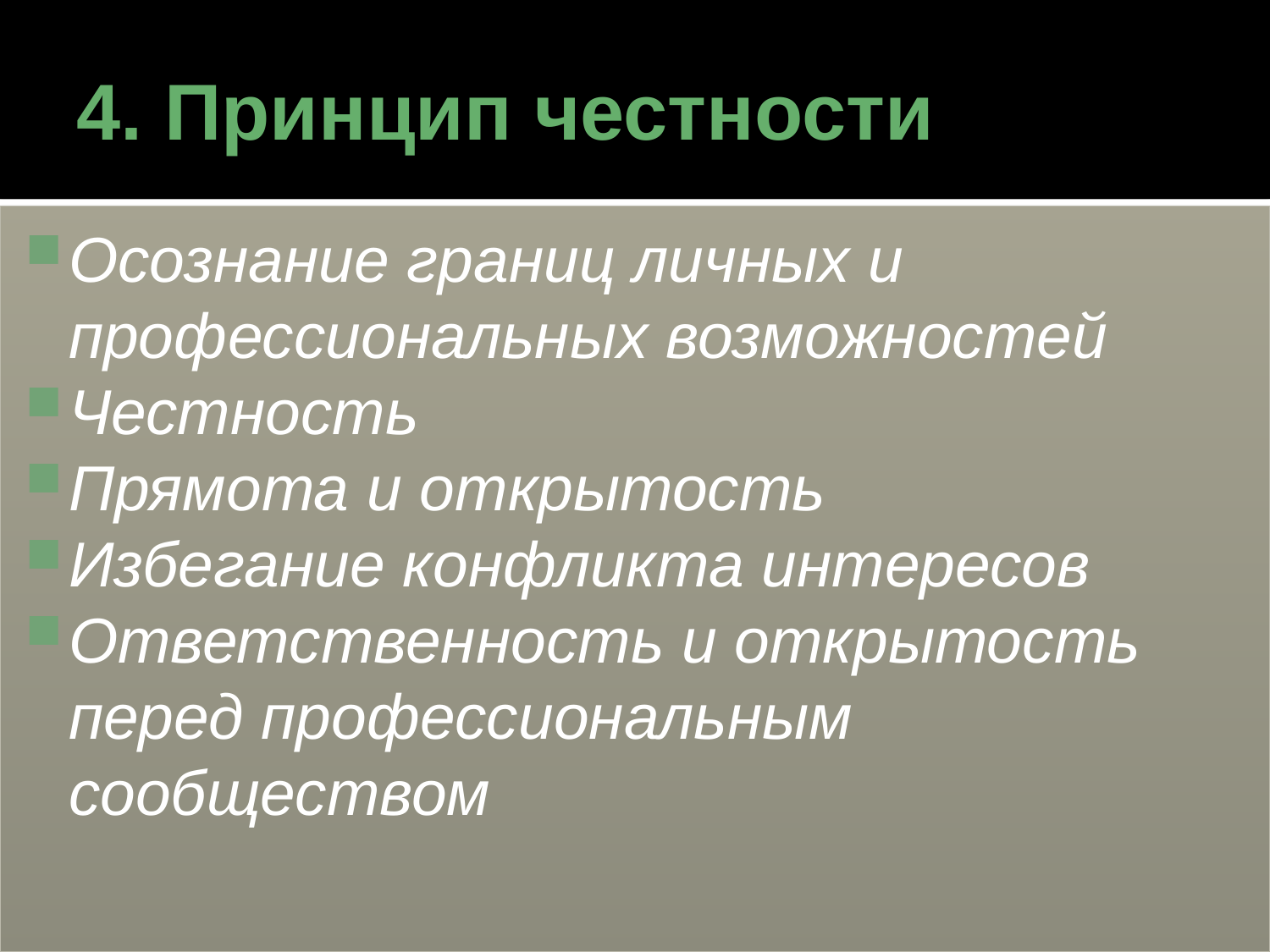

# 4. Принцип честности
Осознание границ личных и профессиональных возможностей
Честность
Прямота и открытость
Избегание конфликта интересов
Ответственность и открытость перед профессиональным сообществом